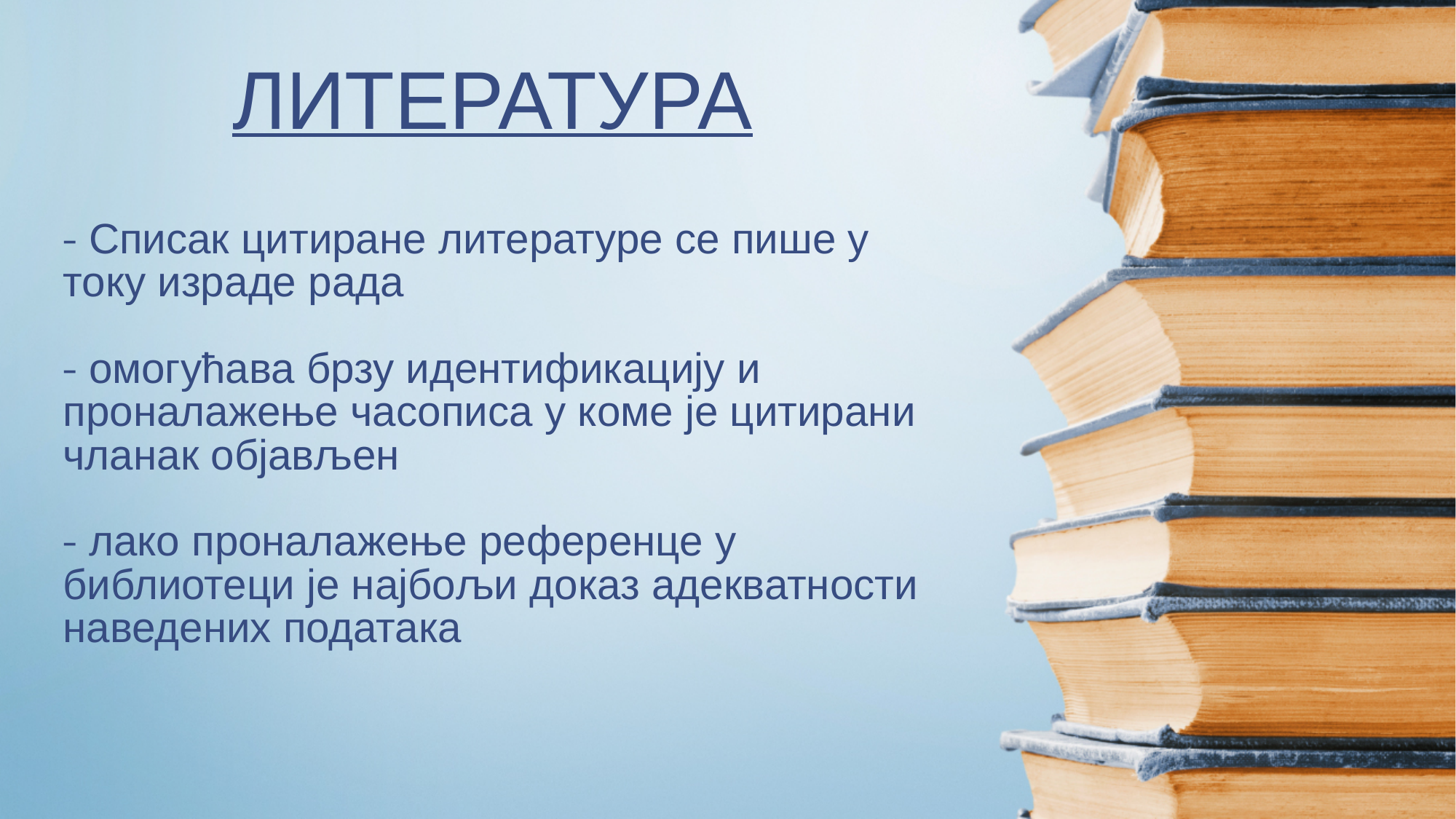

ЛИТЕРАТУРА
# - Списак цитиране литературе се пише у току израде рада - омогућава брзу идентификацију и проналажење часописа у коме је цитирани чланак објављен - лако проналажење референце у библиотеци је најбољи доказ адекватности наведених података